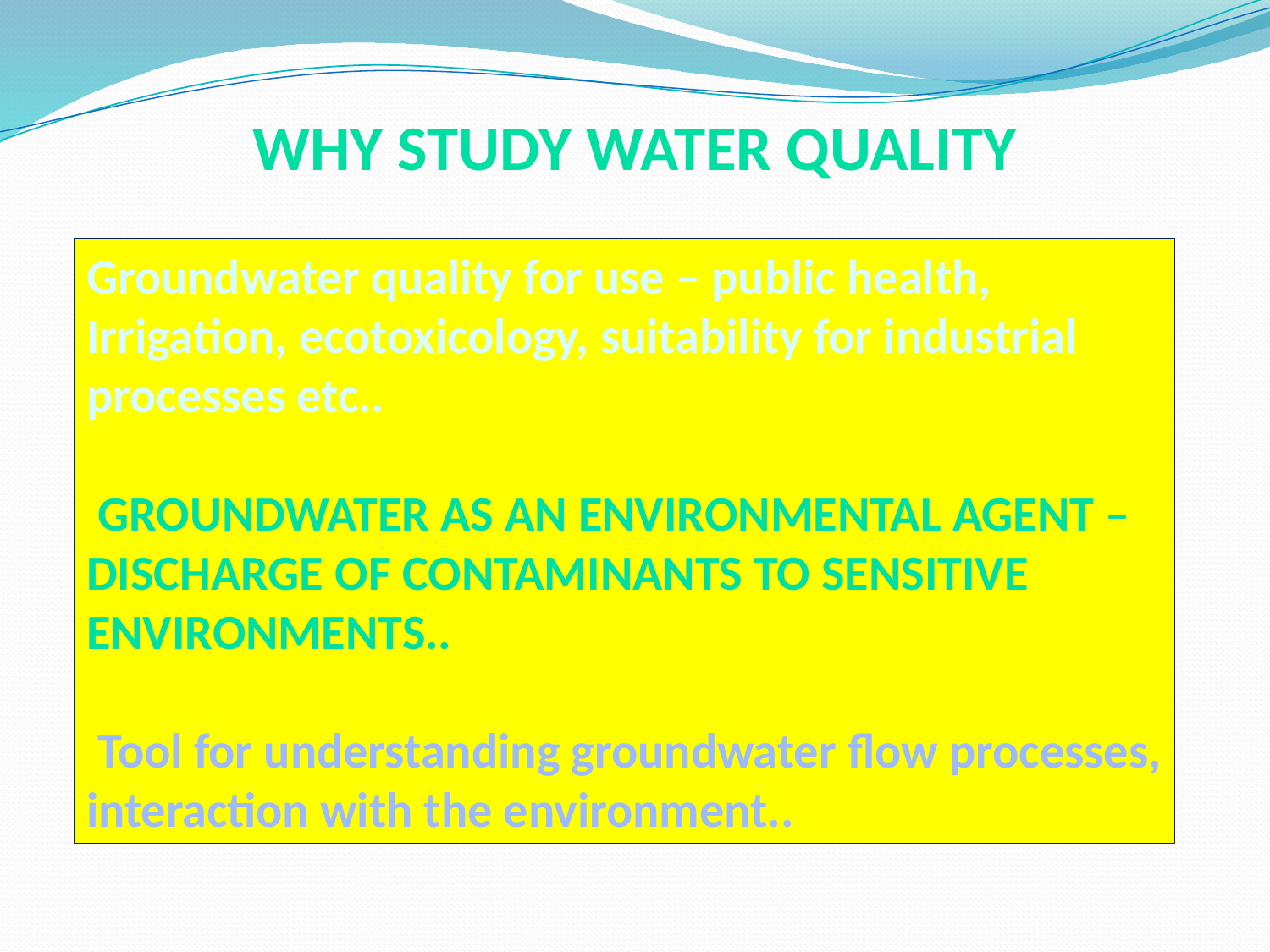

# Why study water quality
Groundwater quality for use – public health, Irrigation, ecotoxicology, suitability for industrial processes etc..

 Groundwater as an environmental agent – discharge of contaminants to sensitive environments..

 Tool for understanding groundwater flow processes, interaction with the environment..